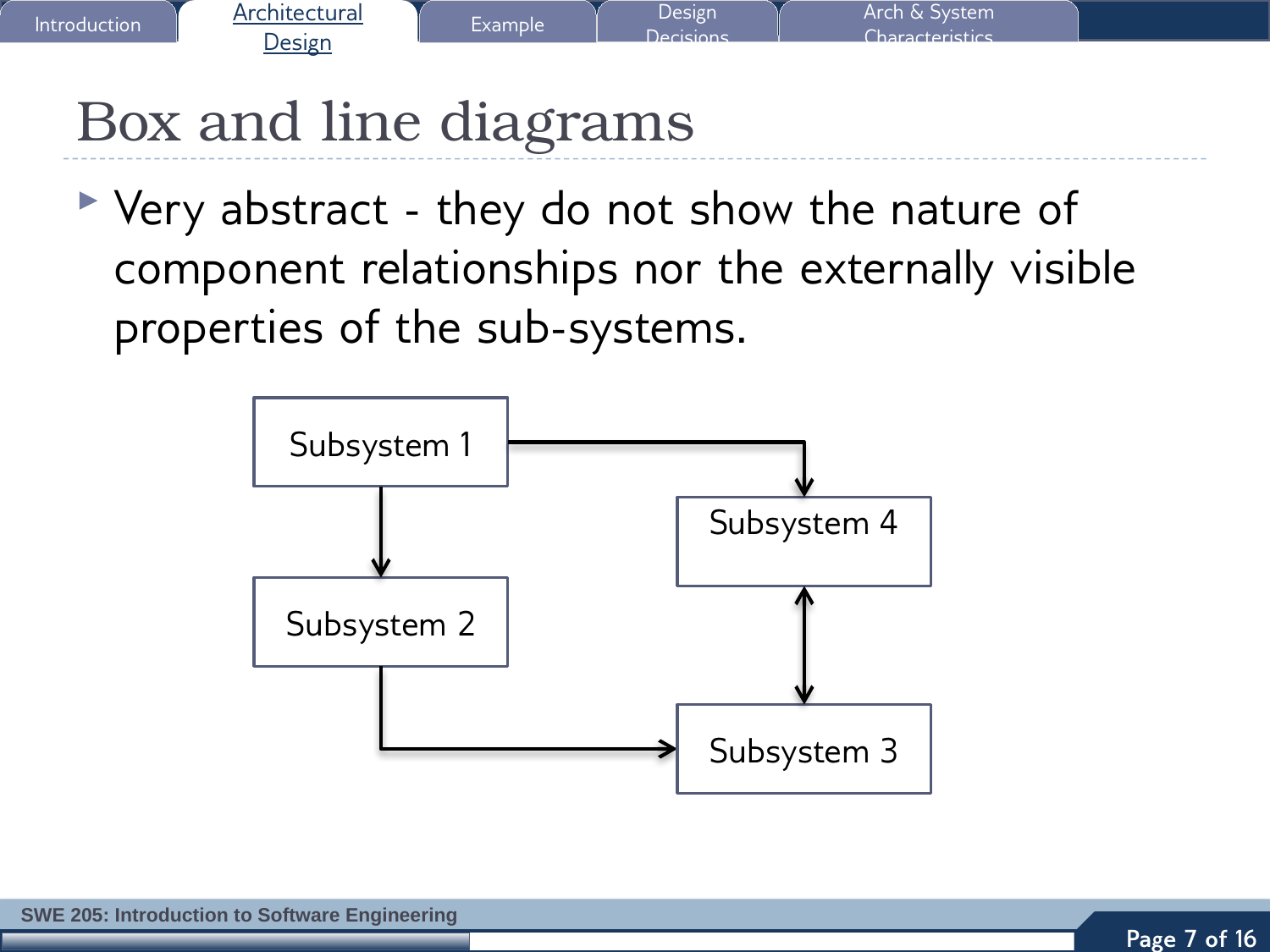

Introduction
Architectural Design
Example
Design Decisions
Arch & System Characteristics
# Box and line diagrams
Very abstract - they do not show the nature of component relationships nor the externally visible properties of the sub-systems.

Subsystem 1
Subsystem 4

Subsystem 2
Subsystem 3
7
Page 7 of 16